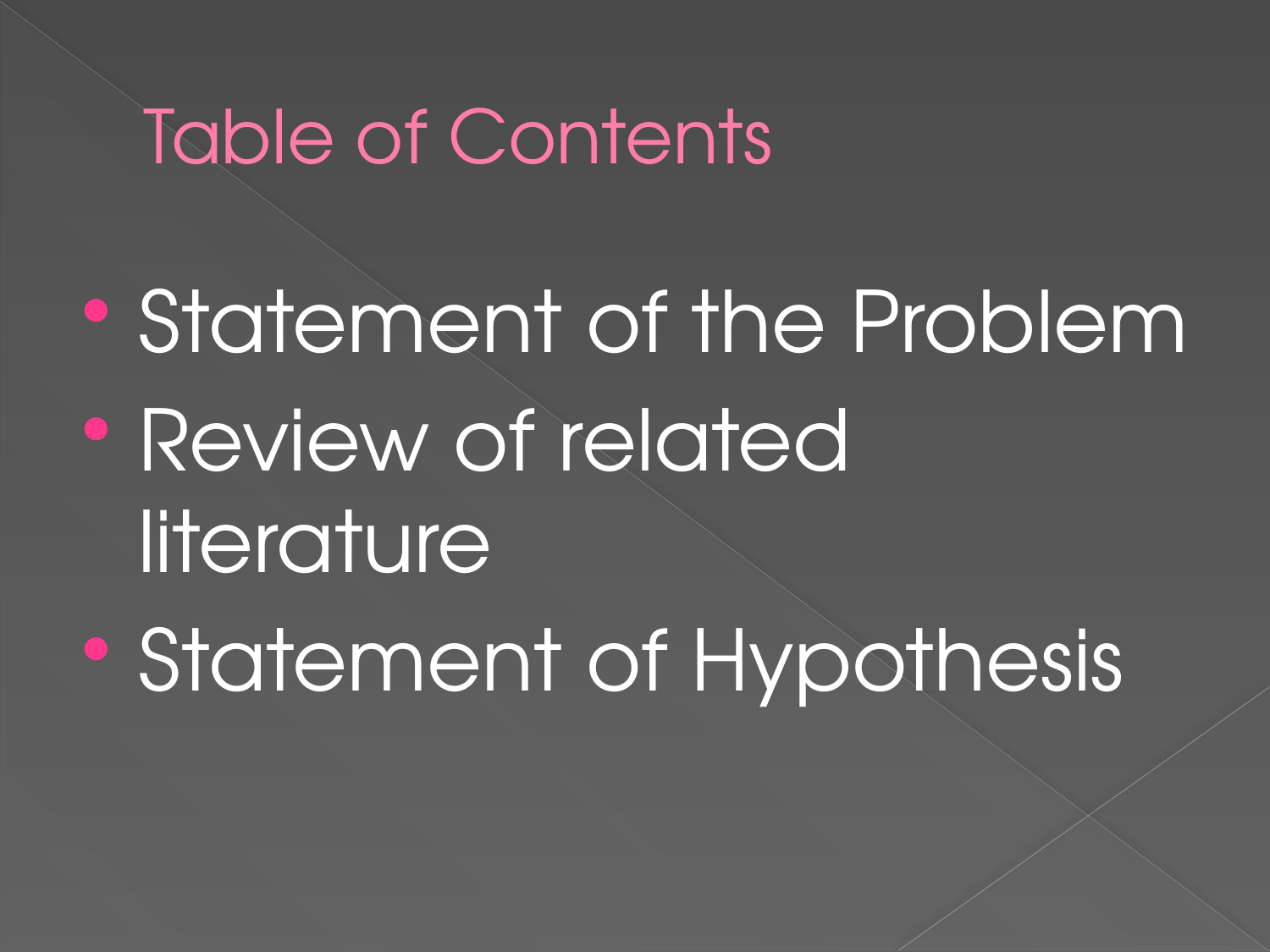

# Table of Contents
Statement of the Problem
Review of related literature
Statement of Hypothesis